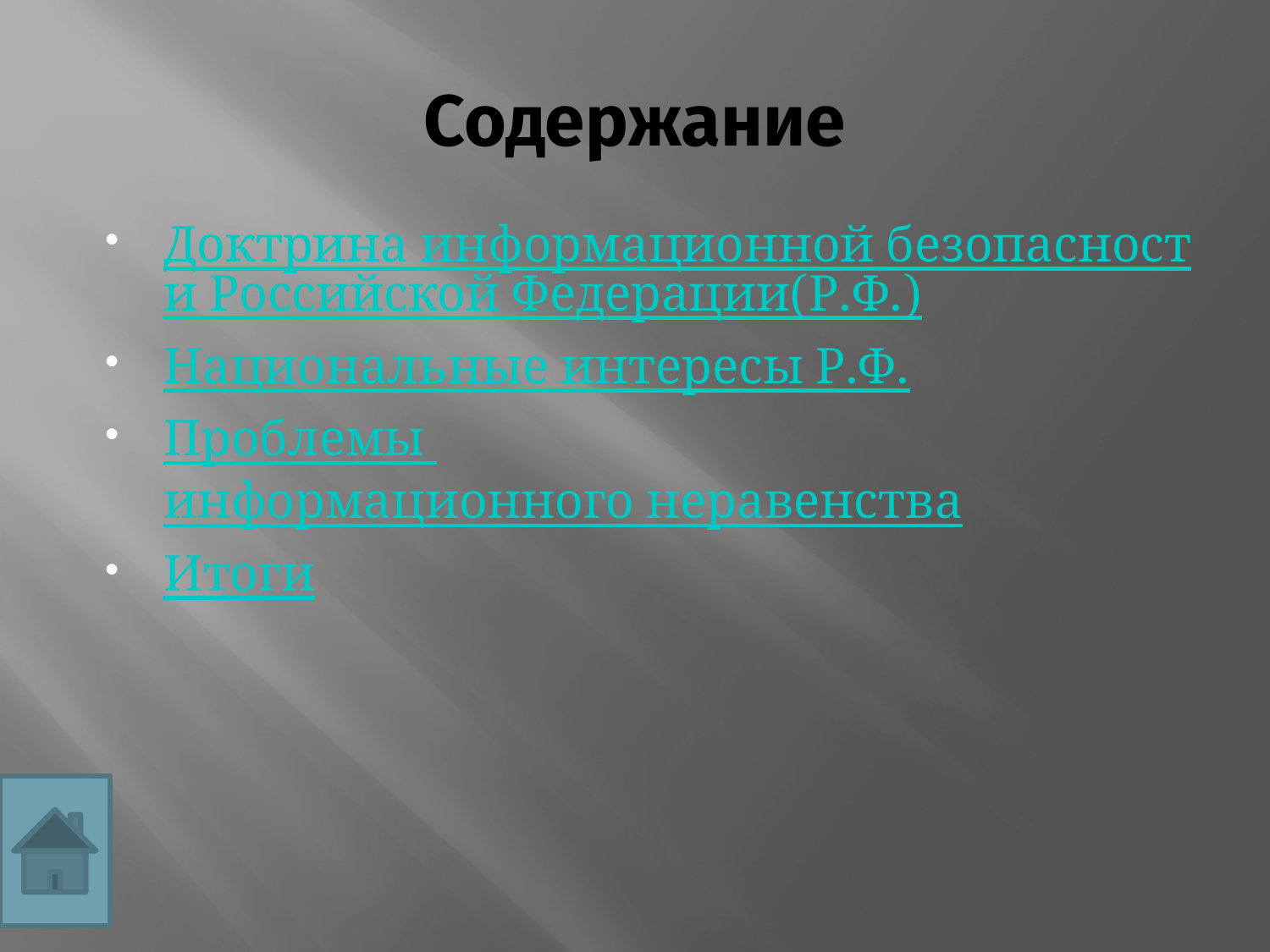

# Содержание
Доктрина информационной безопасности Российской Федерации(Р.Ф.)
Национальные интересы Р.Ф.
Проблемы информационного неравенства
Итоги